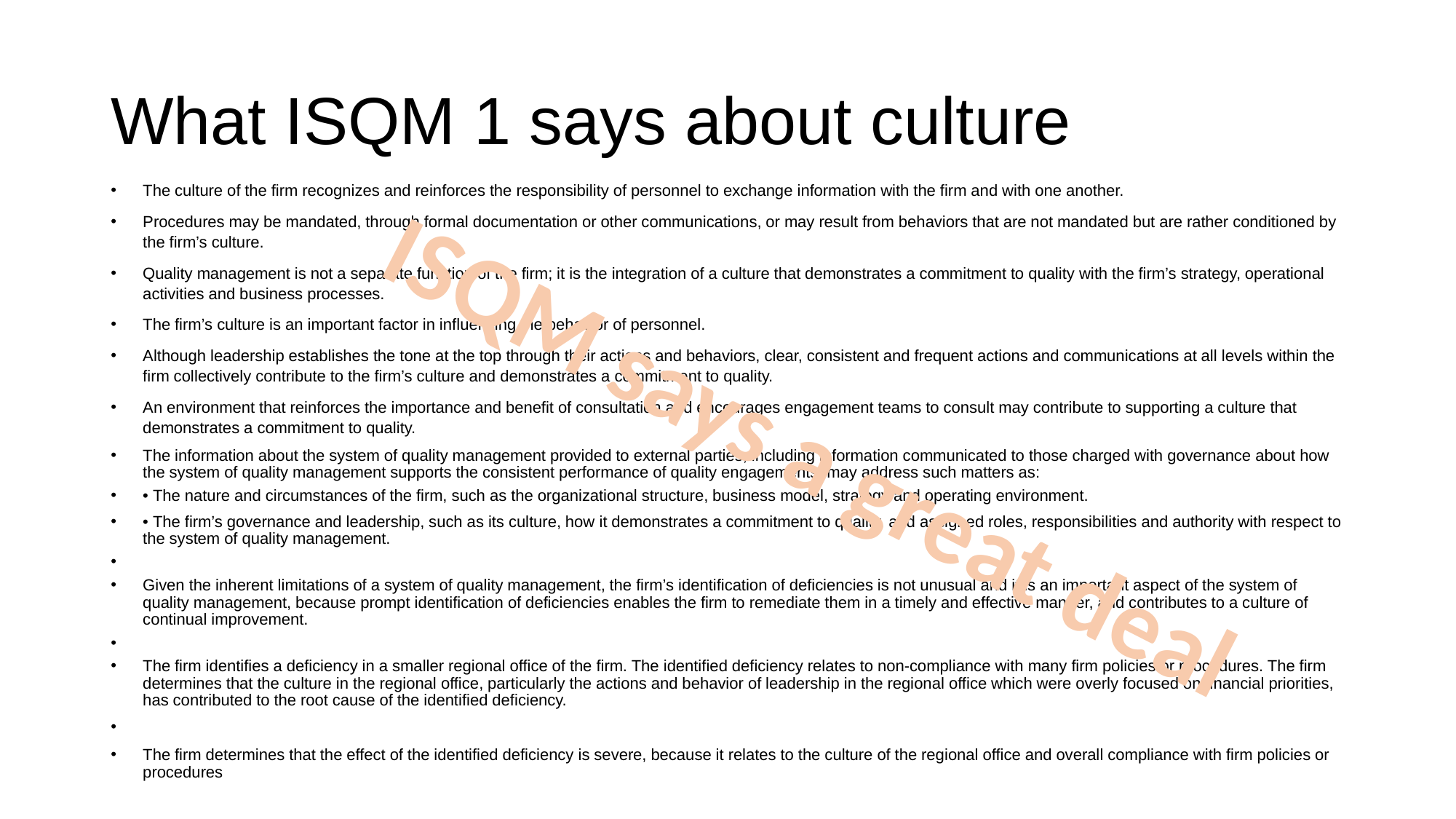

# What ISQM 1 says about culture
The culture of the firm recognizes and reinforces the responsibility of personnel to exchange information with the firm and with one another.
Procedures may be mandated, through formal documentation or other communications, or may result from behaviors that are not mandated but are rather conditioned by the firm’s culture.
Quality management is not a separate function of the firm; it is the integration of a culture that demonstrates a commitment to quality with the firm’s strategy, operational activities and business processes.
The firm’s culture is an important factor in influencing the behavior of personnel.
Although leadership establishes the tone at the top through their actions and behaviors, clear, consistent and frequent actions and communications at all levels within the firm collectively contribute to the firm’s culture and demonstrates a commitment to quality.
An environment that reinforces the importance and benefit of consultation and encourages engagement teams to consult may contribute to supporting a culture that demonstrates a commitment to quality.
The information about the system of quality management provided to external parties, including information communicated to those charged with governance about how the system of quality management supports the consistent performance of quality engagements, may address such matters as:
• The nature and circumstances of the firm, such as the organizational structure, business model, strategy and operating environment.
• The firm’s governance and leadership, such as its culture, how it demonstrates a commitment to quality, and assigned roles, responsibilities and authority with respect to the system of quality management.

Given the inherent limitations of a system of quality management, the firm’s identification of deficiencies is not unusual and it is an important aspect of the system of quality management, because prompt identification of deficiencies enables the firm to remediate them in a timely and effective manner, and contributes to a culture of continual improvement.

The firm identifies a deficiency in a smaller regional office of the firm. The identified deficiency relates to non-compliance with many firm policies or procedures. The firm determines that the culture in the regional office, particularly the actions and behavior of leadership in the regional office which were overly focused on financial priorities, has contributed to the root cause of the identified deficiency.

The firm determines that the effect of the identified deficiency is severe, because it relates to the culture of the regional office and overall compliance with firm policies or procedures

ISQM says a great deal